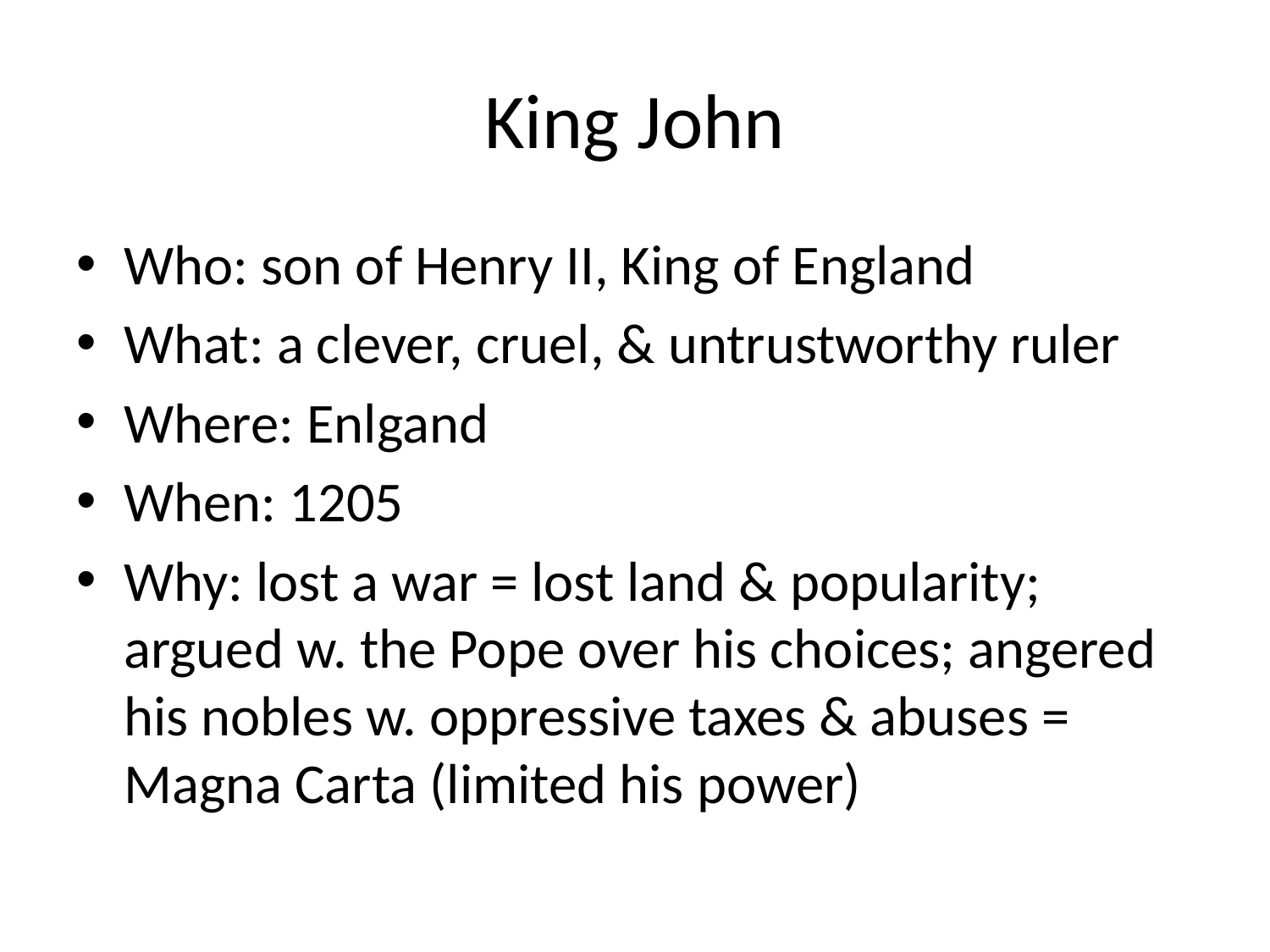

# King John
Who: son of Henry II, King of England
What: a clever, cruel, & untrustworthy ruler
Where: Enlgand
When: 1205
Why: lost a war = lost land & popularity; argued w. the Pope over his choices; angered his nobles w. oppressive taxes & abuses = Magna Carta (limited his power)